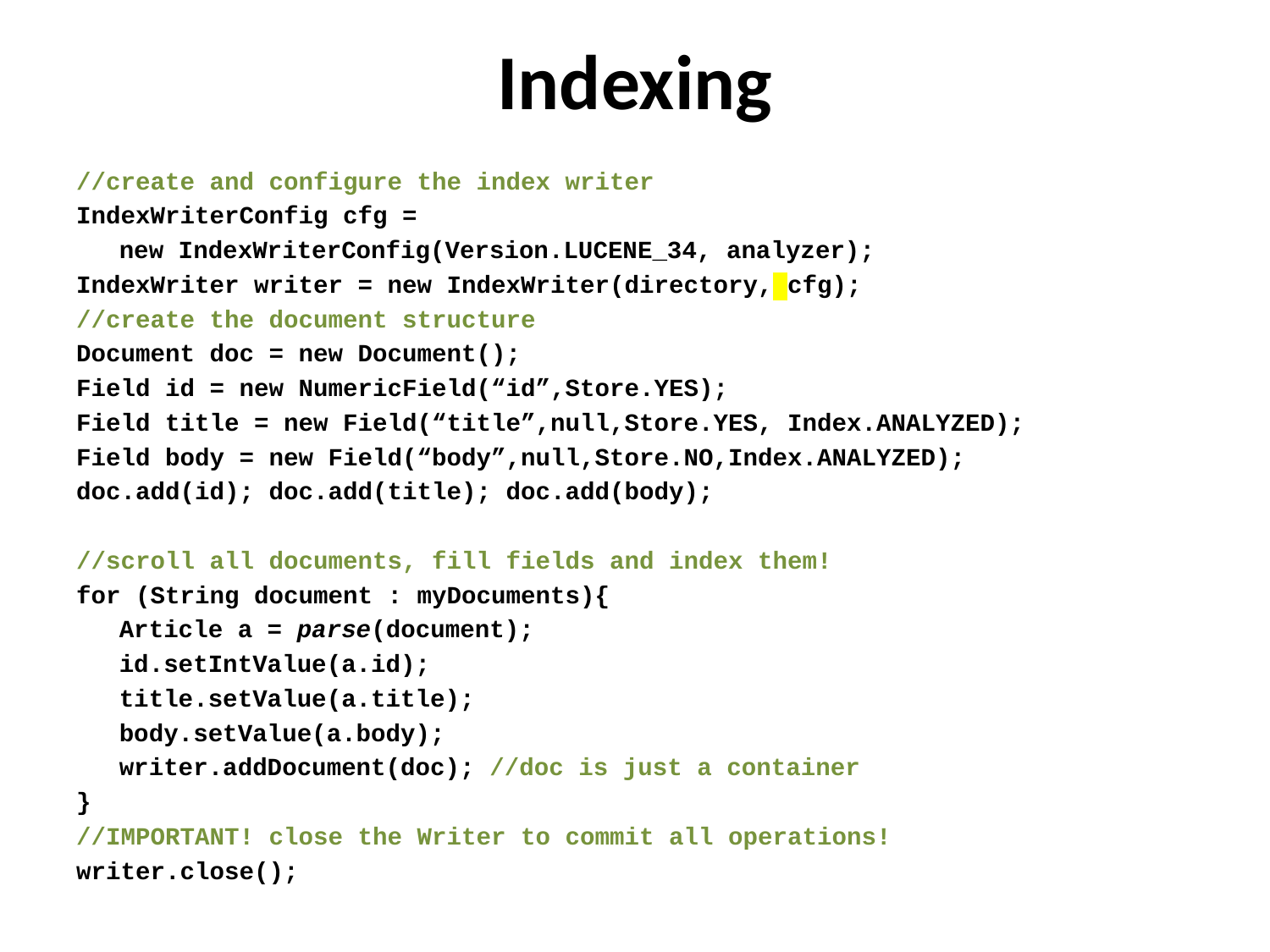

# Indexing
//create and configure the index writer
IndexWriterConfig cfg =
	new IndexWriterConfig(Version.LUCENE_34, analyzer);
IndexWriter writer = new IndexWriter(directory, cfg);
//create the document structure
Document doc = new Document();
Field id = new NumericField(“id”,Store.YES);
Field title = new Field(“title”,null,Store.YES, Index.ANALYZED);
Field body = new Field(“body”,null,Store.NO,Index.ANALYZED);
doc.add(id); doc.add(title); doc.add(body);

//scroll all documents, fill fields and index them!
for (String document : myDocuments){
	Article a = parse(document);
	id.setIntValue(a.id);
	title.setValue(a.title);
	body.setValue(a.body);
	writer.addDocument(doc); //doc is just a container
}
//IMPORTANT! close the Writer to commit all operations!
writer.close();